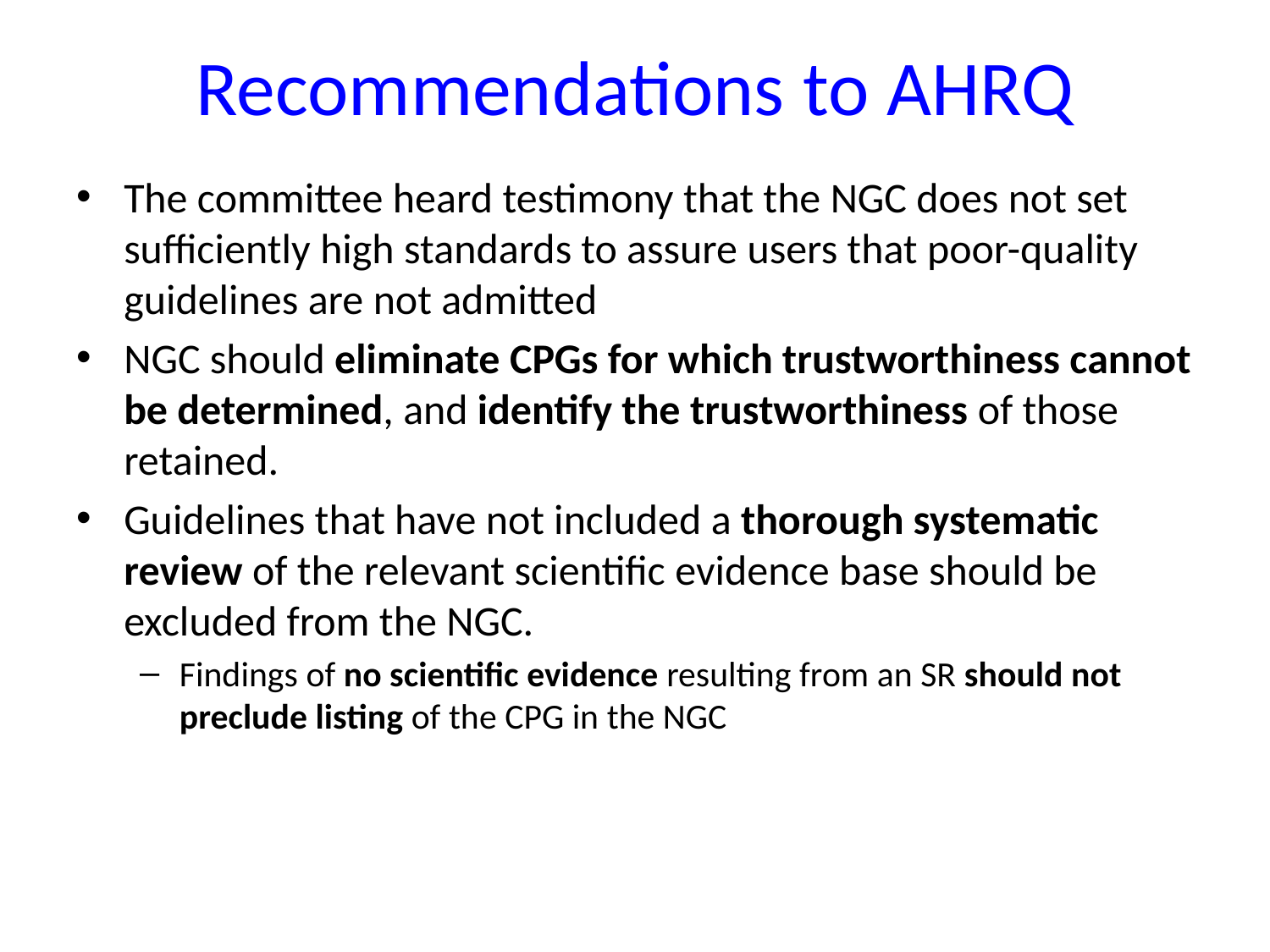

# Recommendations to AHRQ
The committee heard testimony that the NGC does not set sufficiently high standards to assure users that poor-quality guidelines are not admitted
NGC should eliminate CPGs for which trustworthiness cannot be determined, and identify the trustworthiness of those retained.
Guidelines that have not included a thorough systematic review of the relevant scientific evidence base should be excluded from the NGC.
Findings of no scientific evidence resulting from an SR should not preclude listing of the CPG in the NGC